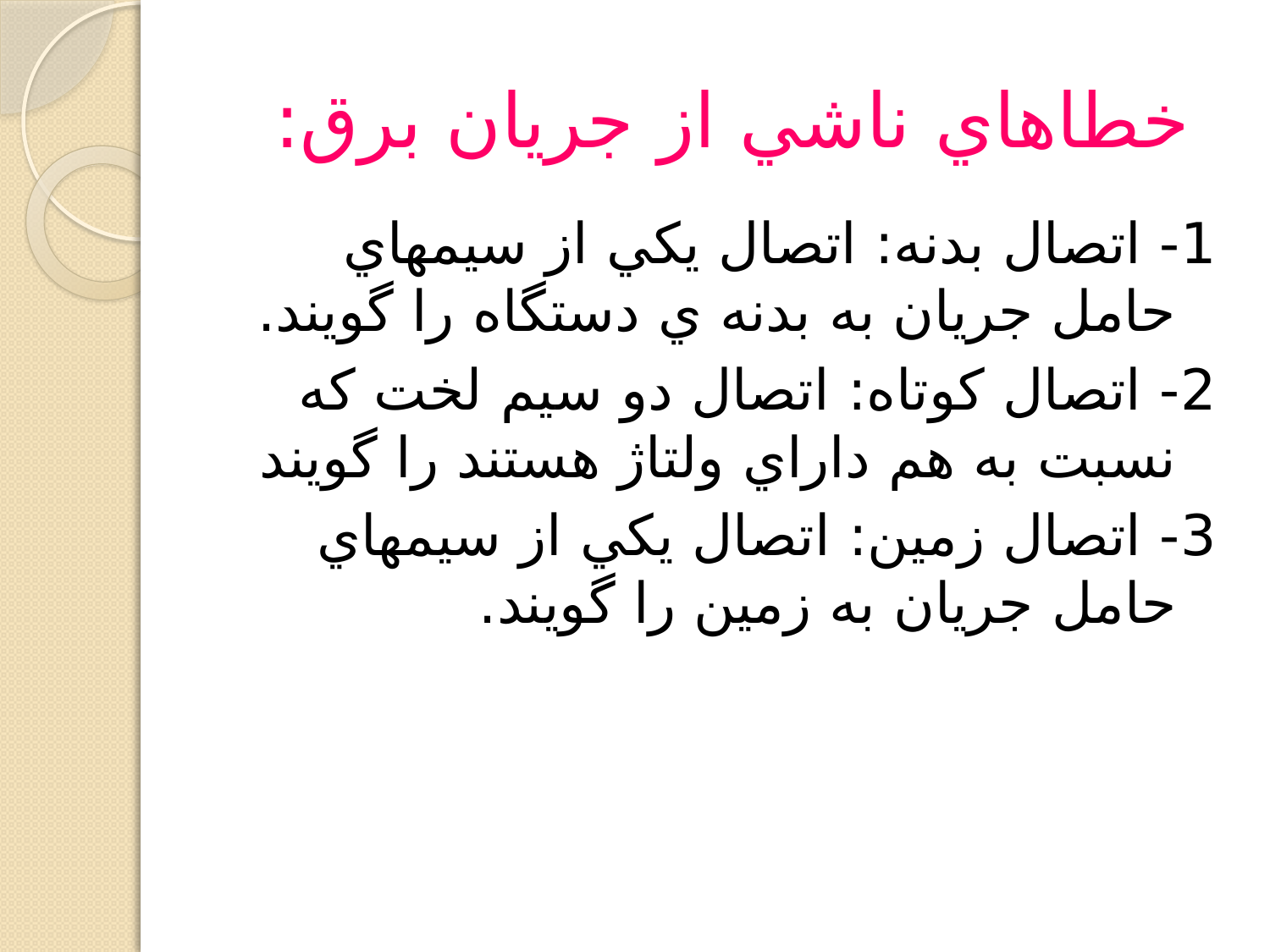

# خطاهاي ناشي از جريان برق:
1- اتصال بدنه: اتصال يكي از سيمهاي حامل جريان به بدنه ي دستگاه را گويند.
2- اتصال كوتاه: اتصال دو سيم لخت كه نسبت به هم داراي ولتاژ هستند را گويند
3- اتصال زمين: اتصال يكي از سيمهاي حامل جريان به زمين را گويند.